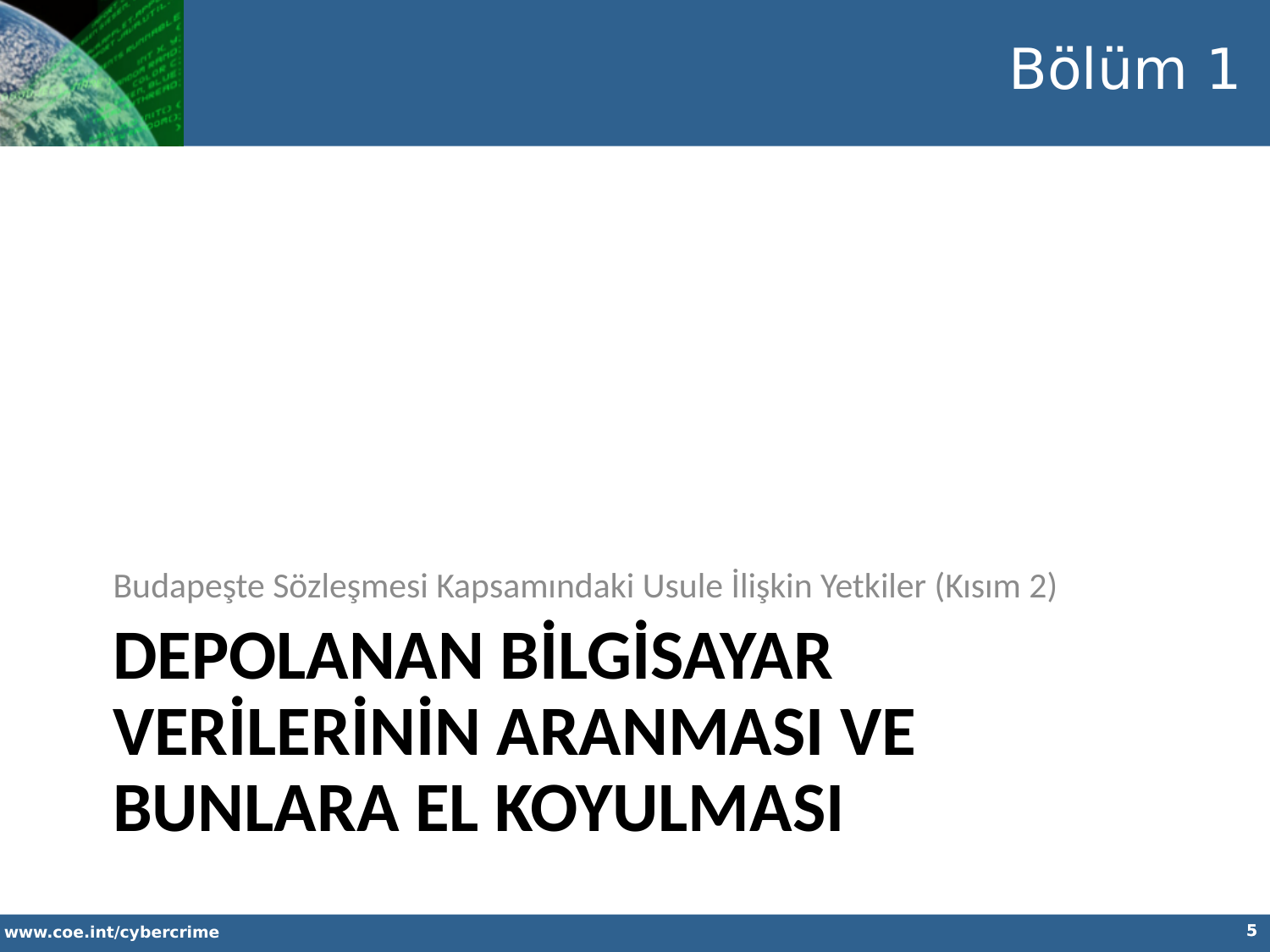

Bölüm 1
Budapeşte Sözleşmesi Kapsamındaki Usule İlişkin Yetkiler (Kısım 2)
# Depolanan bİLGİsayar verİlerİNİn aranmasI ve bunlara el koyulmasI
5